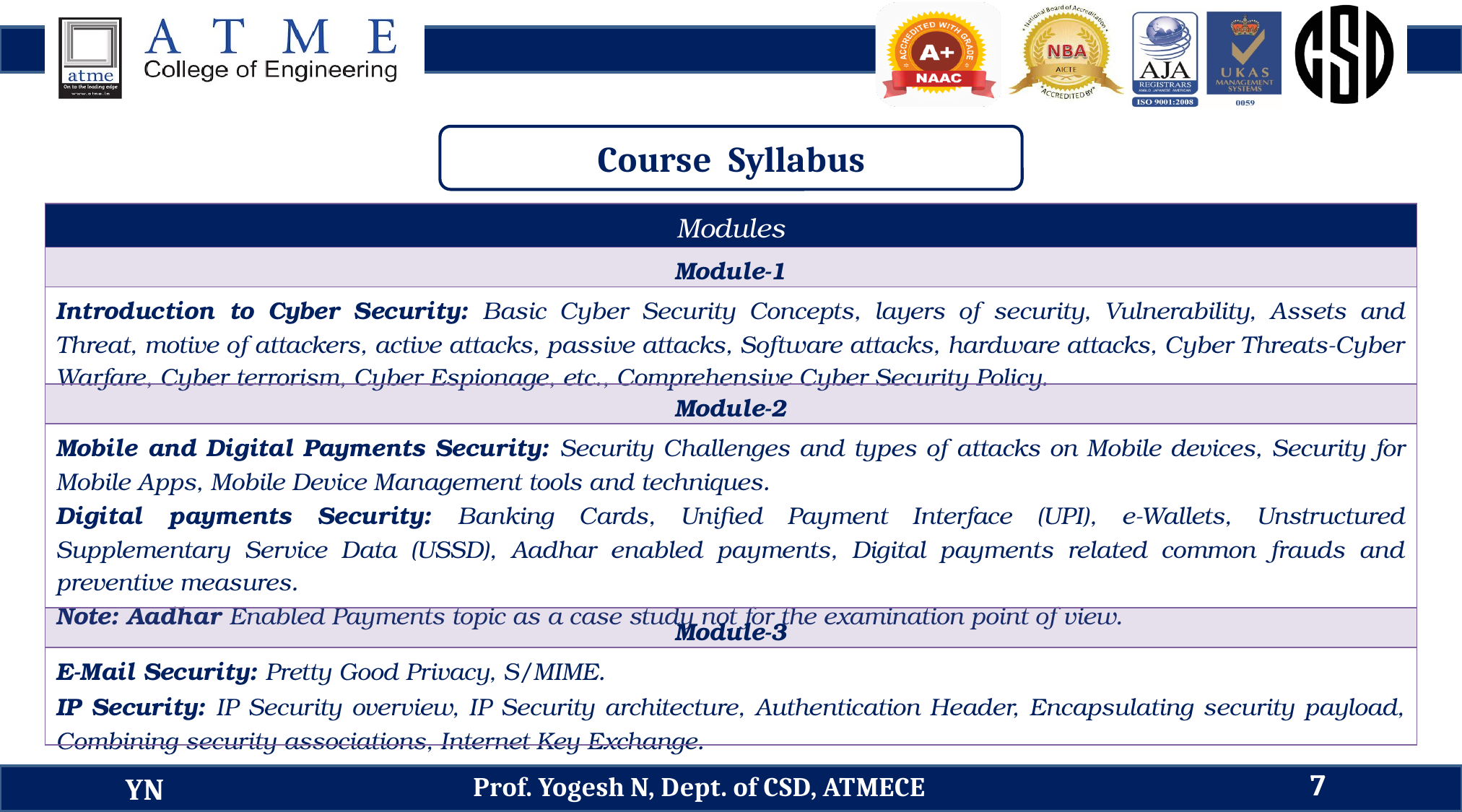

Course  Syllabus
| Modules |
| --- |
| Module-1 |
| Introduction to Cyber Security: Basic Cyber Security Concepts, layers of security, Vulnerability, Assets and Threat, motive of attackers, active attacks, passive attacks, Software attacks, hardware attacks, Cyber Threats-Cyber Warfare, Cyber terrorism, Cyber Espionage, etc., Comprehensive Cyber Security Policy. |
| Module-2 |
| Mobile and Digital Payments Security: Security Challenges and types of attacks on Mobile devices, Security for Mobile Apps, Mobile Device Management tools and techniques. Digital payments Security: Banking Cards, Unified Payment Interface (UPI), e-Wallets, Unstructured Supplementary Service Data (USSD), Aadhar enabled payments, Digital payments related common frauds and preventive measures. Note: Aadhar Enabled Payments topic as a case study not for the examination point of view. |
| Module-3 |
| E-Mail Security: Pretty Good Privacy, S/MIME. IP Security: IP Security overview, IP Security architecture, Authentication Header, Encapsulating security payload, Combining security associations, Internet Key Exchange. |
7
Prof. Yogesh N, Dept. of CSD, ATMECE
YN